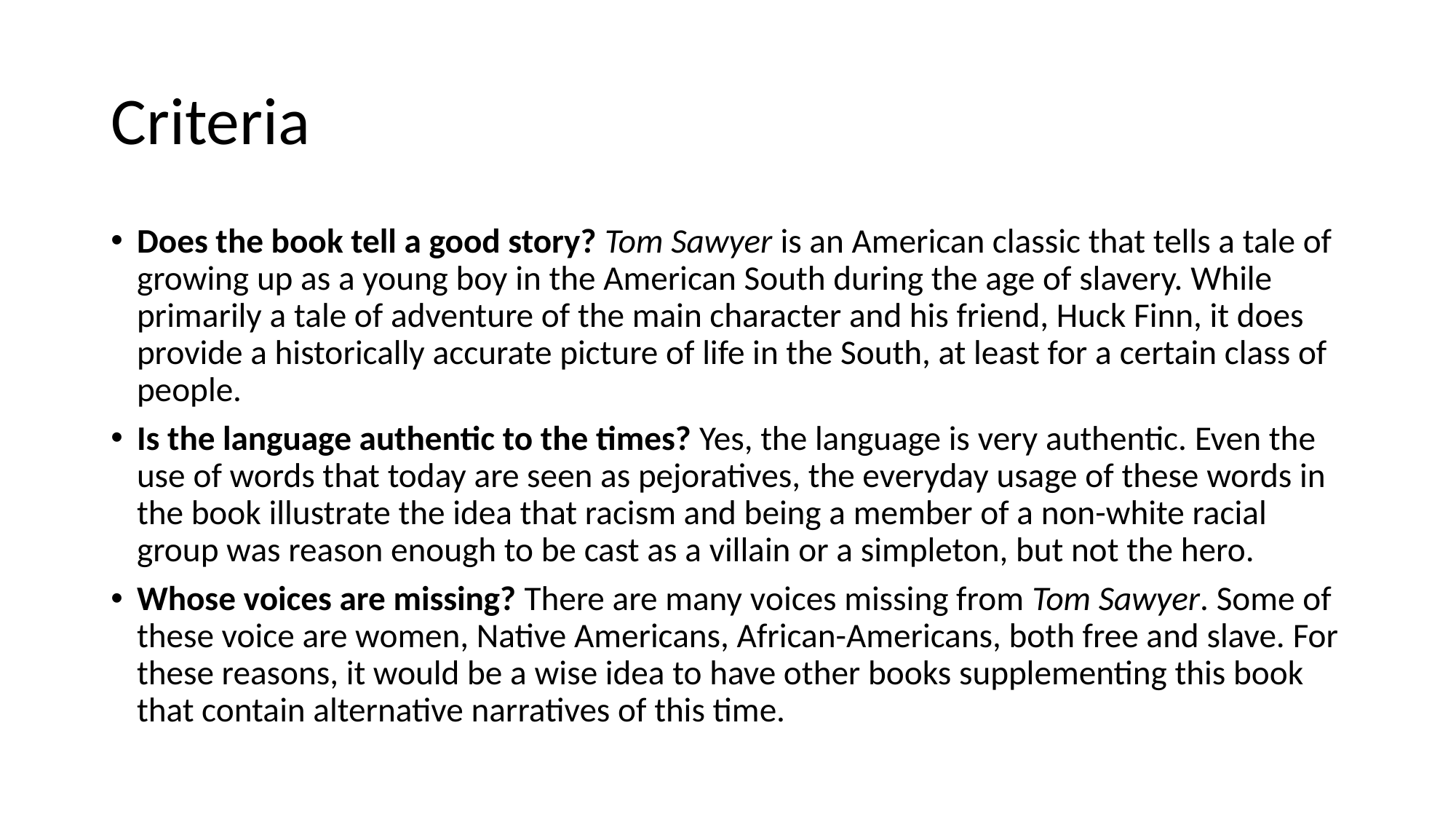

# Criteria
Does the book tell a good story? Tom Sawyer is an American classic that tells a tale of growing up as a young boy in the American South during the age of slavery. While primarily a tale of adventure of the main character and his friend, Huck Finn, it does provide a historically accurate picture of life in the South, at least for a certain class of people.
Is the language authentic to the times? Yes, the language is very authentic. Even the use of words that today are seen as pejoratives, the everyday usage of these words in the book illustrate the idea that racism and being a member of a non-white racial group was reason enough to be cast as a villain or a simpleton, but not the hero.
Whose voices are missing? There are many voices missing from Tom Sawyer. Some of these voice are women, Native Americans, African-Americans, both free and slave. For these reasons, it would be a wise idea to have other books supplementing this book that contain alternative narratives of this time.